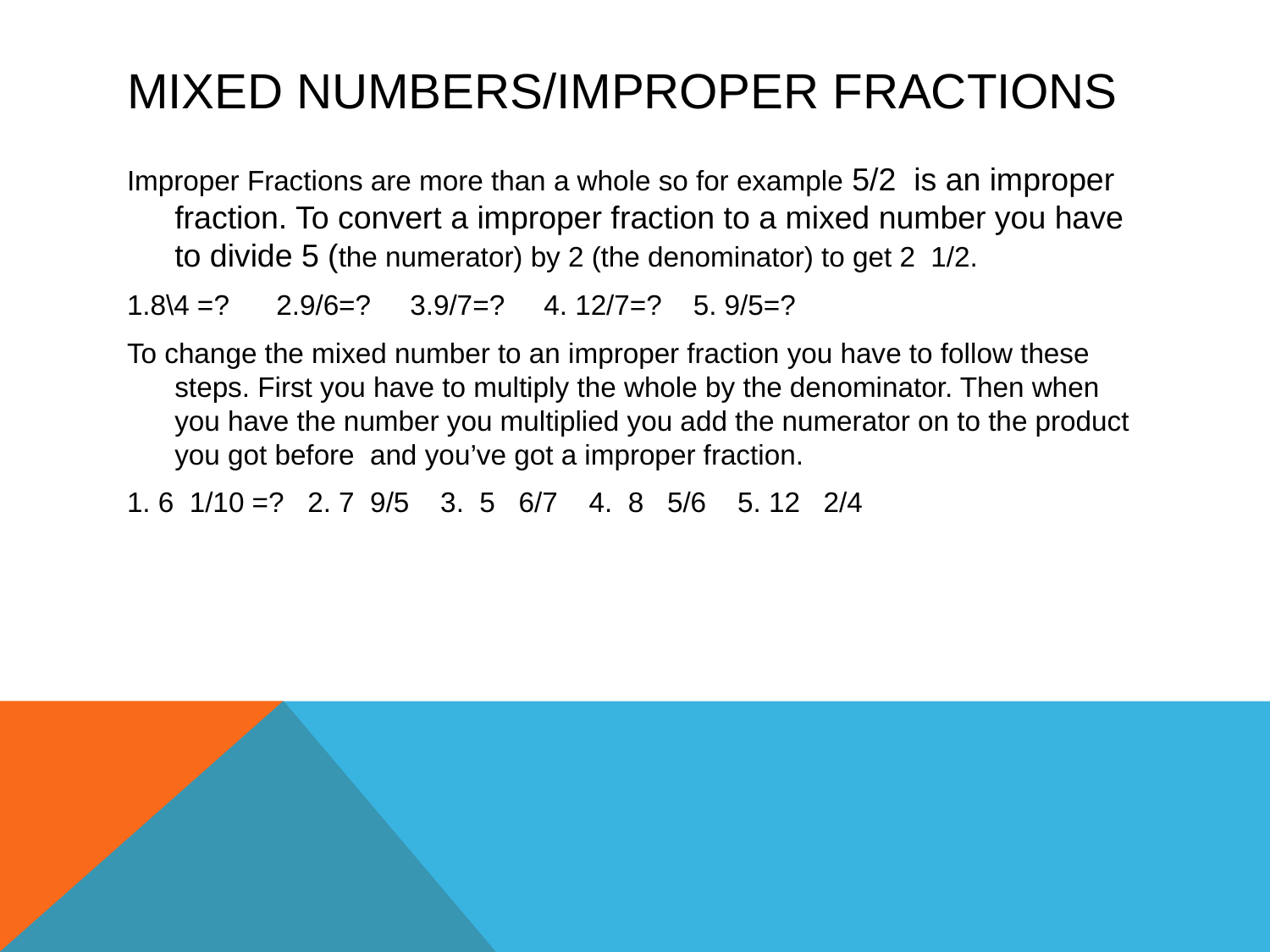

# Mixed Numbers/Improper Fractions
Improper Fractions are more than a whole so for example 5/2  is an improper fraction. To convert a improper fraction to a mixed number you have to divide 5 (the numerator) by 2 (the denominator) to get 2  1/2.
1.8\4 =?      2.9/6=?     3.9/7=?     4. 12/7=?    5. 9/5=?
To change the mixed number to an improper fraction you have to follow these steps. First you have to multiply the whole by the denominator. Then when you have the number you multiplied you add the numerator on to the product you got before  and you’ve got a improper fraction.
1. 6  1/10 =?   2. 7  9/5    3.  5   6/7    4.  8   5/6    5. 12   2/4